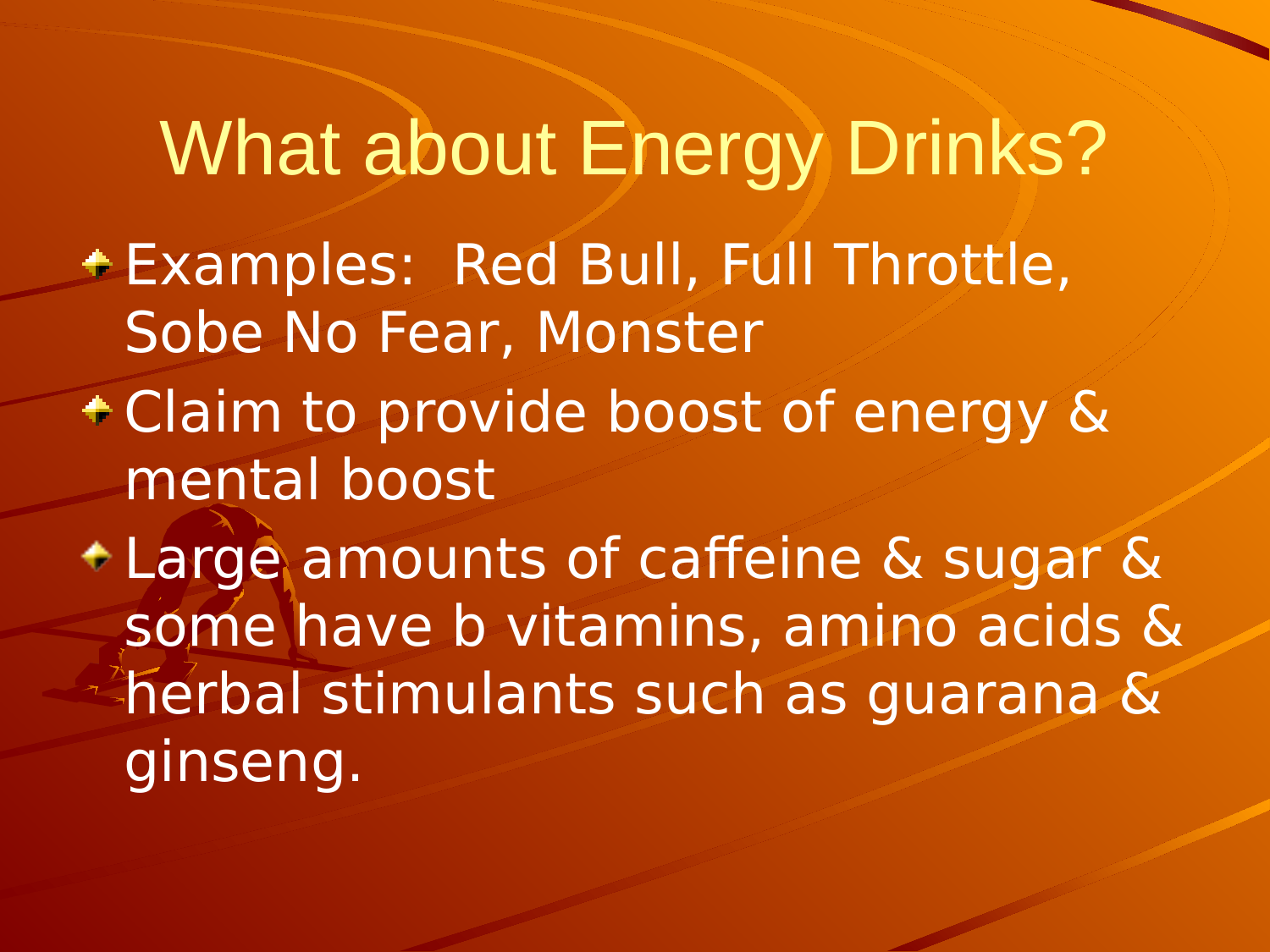

# What about Energy Drinks?
Examples:  Red Bull, Full Throttle, Sobe No Fear, Monster
Claim to provide boost of energy & mental boost
Large amounts of caffeine & sugar & some have b vitamins, amino acids & herbal stimulants such as guarana & ginseng.